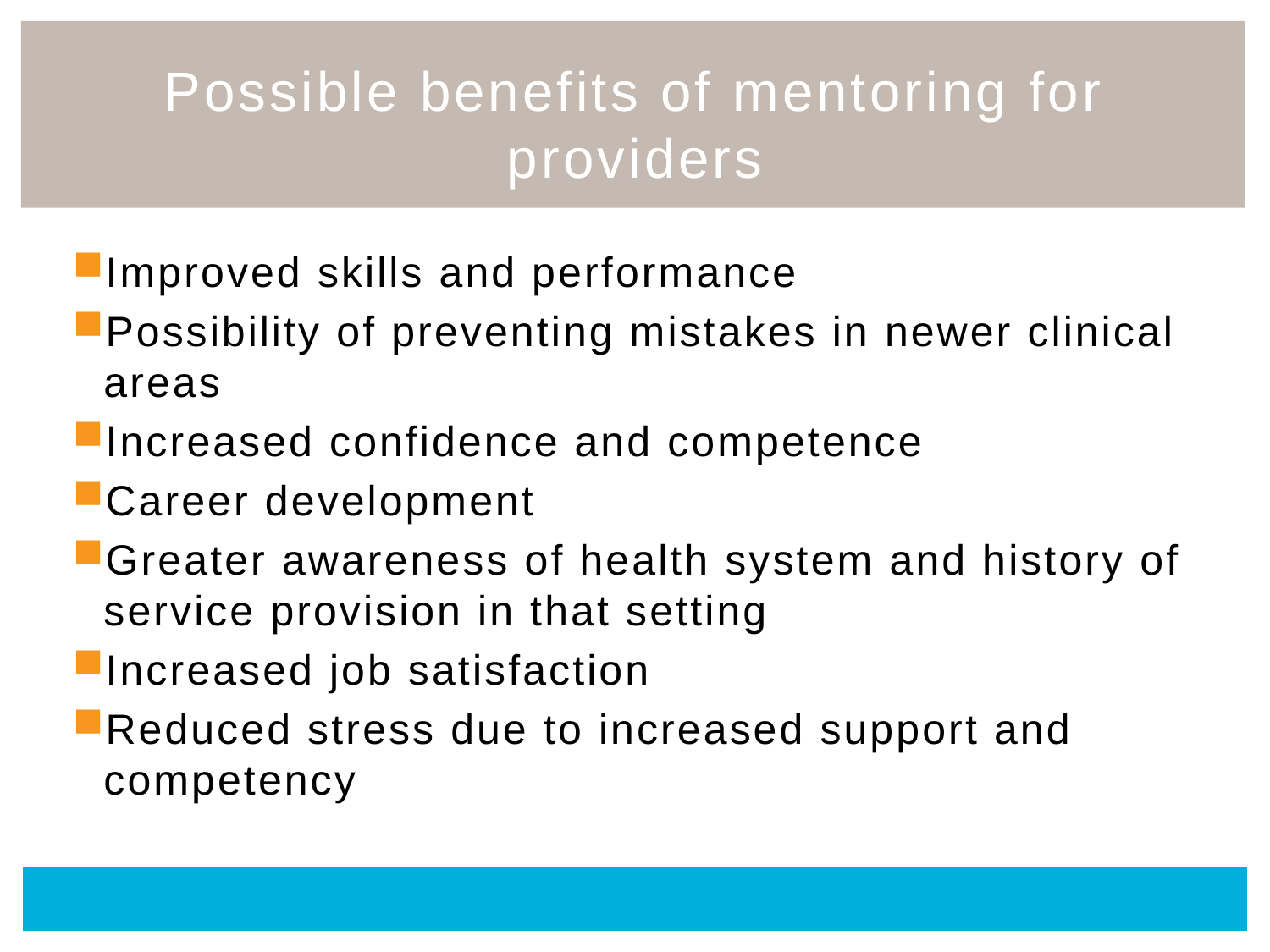

# Possible benefits of mentoring for providers
Improved skills and performance
Possibility of preventing mistakes in newer clinical areas
Increased confidence and competence
Career development
Greater awareness of health system and history of service provision in that setting
Increased job satisfaction
Reduced stress due to increased support and competency